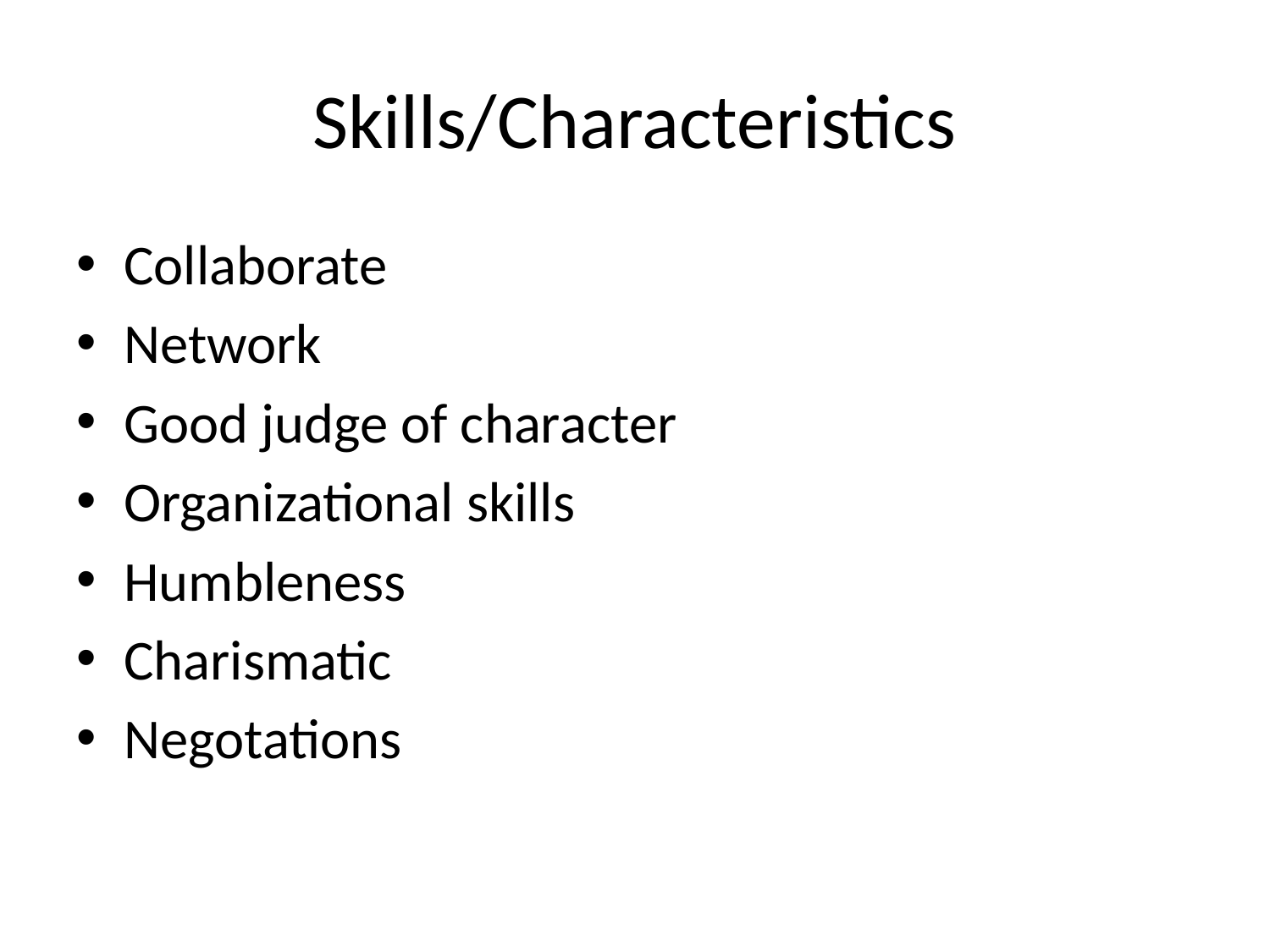

# Skills/Characteristics
Collaborate
Network
Good judge of character
Organizational skills
Humbleness
Charismatic
Negotations